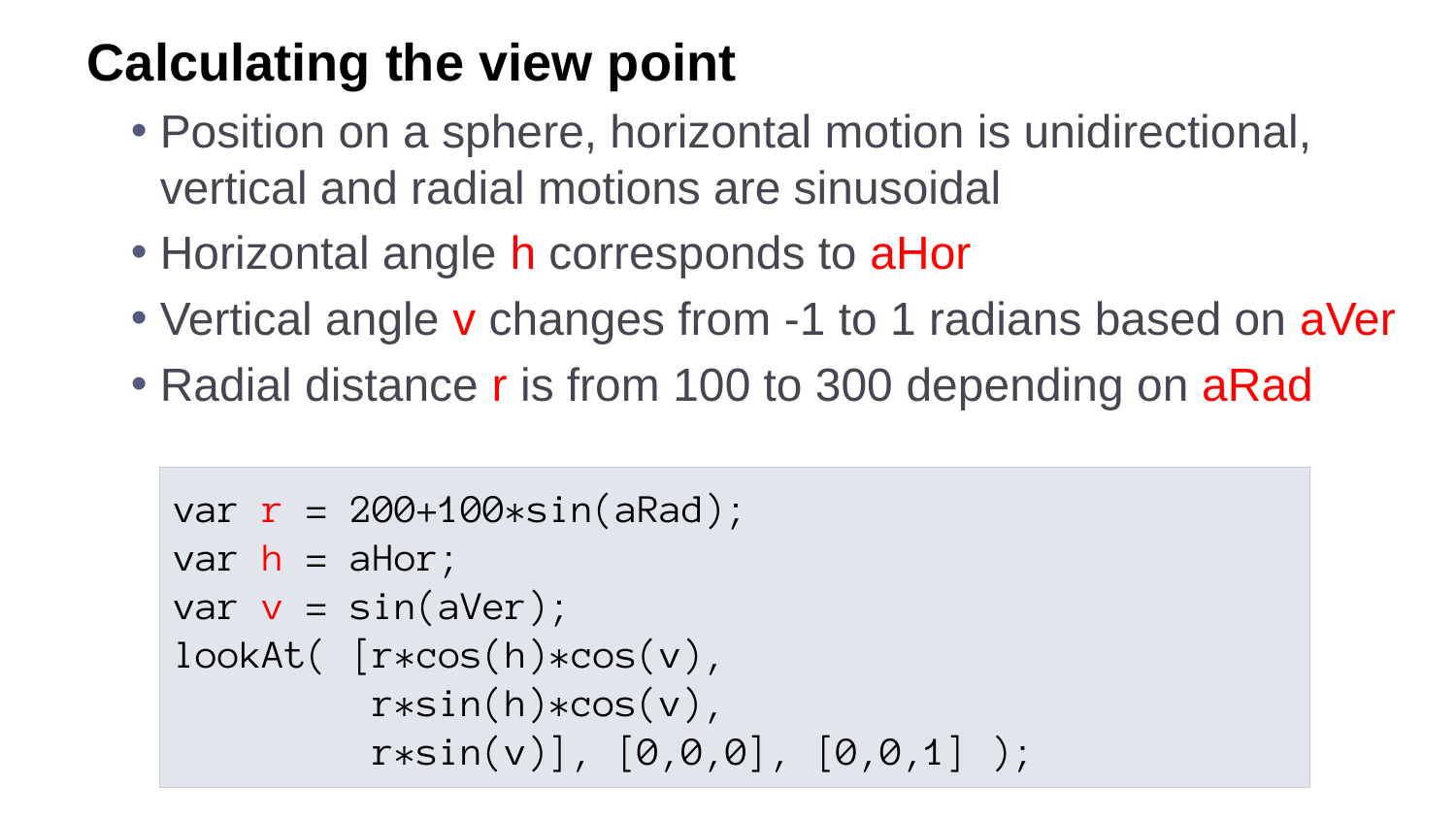

Calculating the view point
Position on a sphere, horizontal motion is unidirectional, vertical and radial motions are sinusoidal
Horizontal angle h corresponds to aHor
Vertical angle v changes from -1 to 1 radians based on aVer
Radial distance r is from 100 to 300 depending on aRad
var r = 200+100*sin(aRad);
var h = aHor;
var v = sin(aVer);
lookAt( [r*cos(h)*cos(v),
         r*sin(h)*cos(v),
         r*sin(v)], [0,0,0], [0,0,1] );